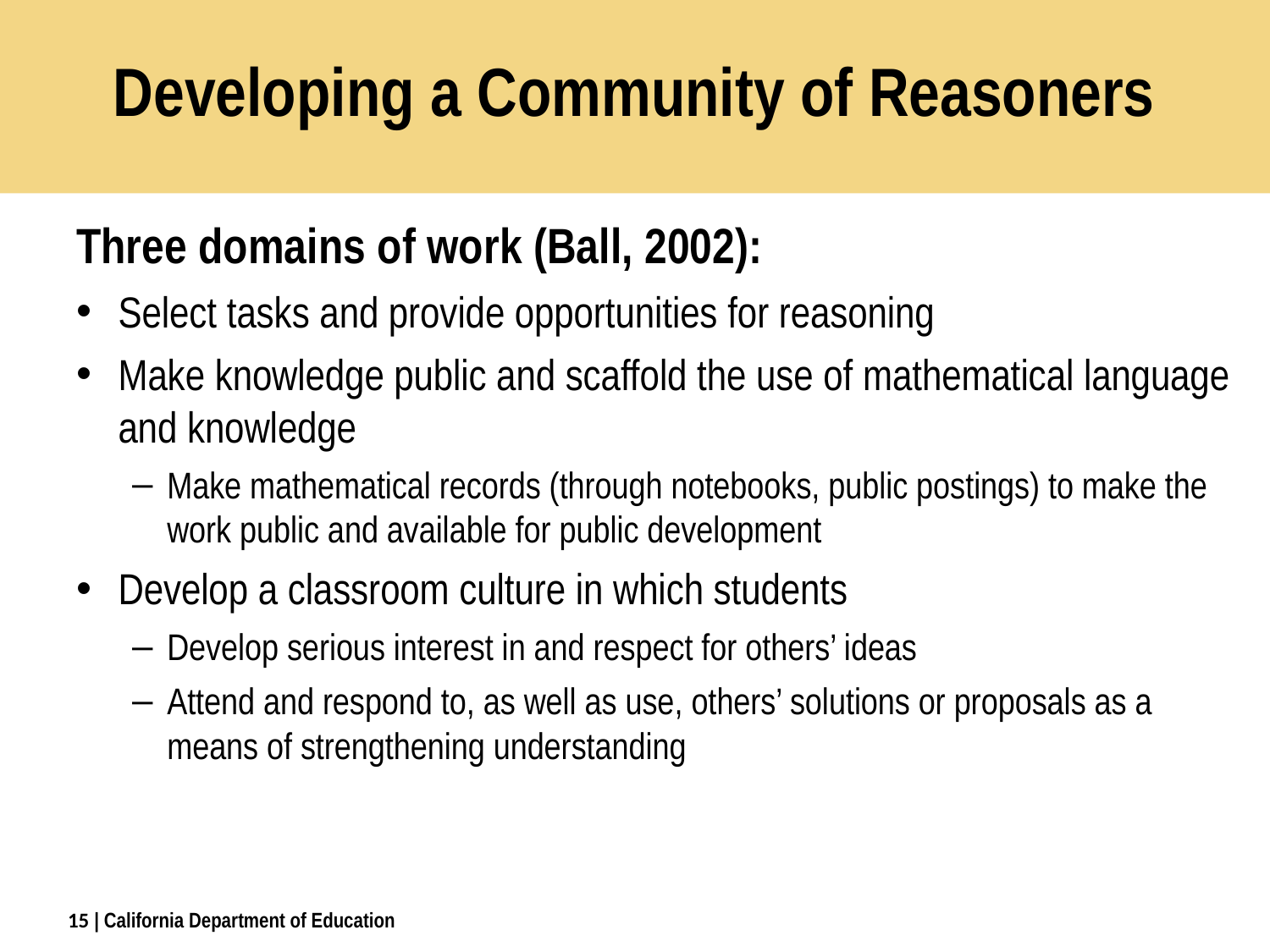

# Developing a Community of Reasoners
Three domains of work (Ball, 2002):
Select tasks and provide opportunities for reasoning
Make knowledge public and scaffold the use of mathematical language and knowledge
Make mathematical records (through notebooks, public postings) to make the work public and available for public development
Develop a classroom culture in which students
Develop serious interest in and respect for others’ ideas
Attend and respond to, as well as use, others’ solutions or proposals as a means of strengthening understanding

15
| California Department of Education